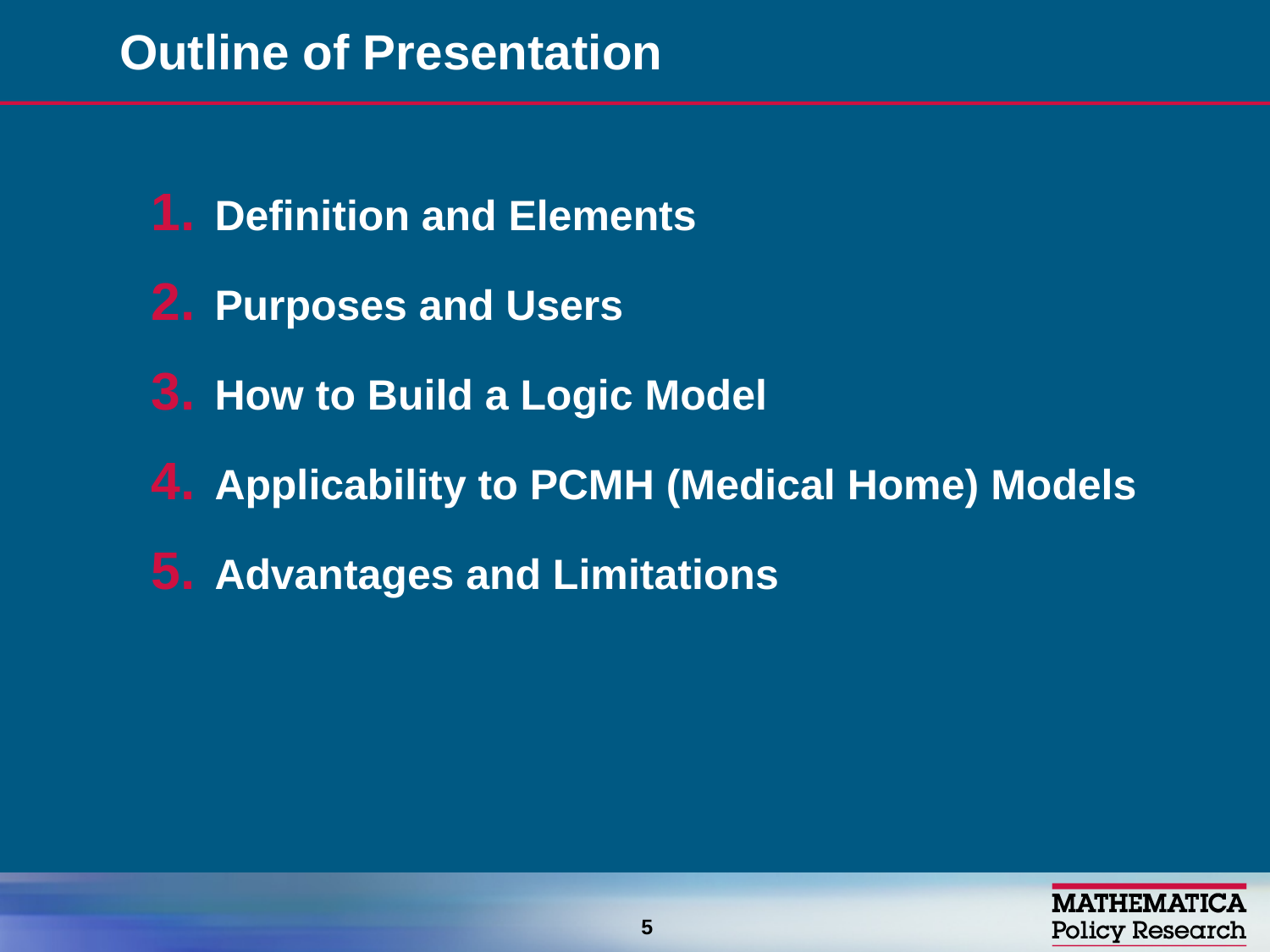

# Outline of Presentation
Definition and Elements
Purposes and Users
How to Build a Logic Model
Applicability to PCMH (Medical Home) Models
Advantages and Limitations

5